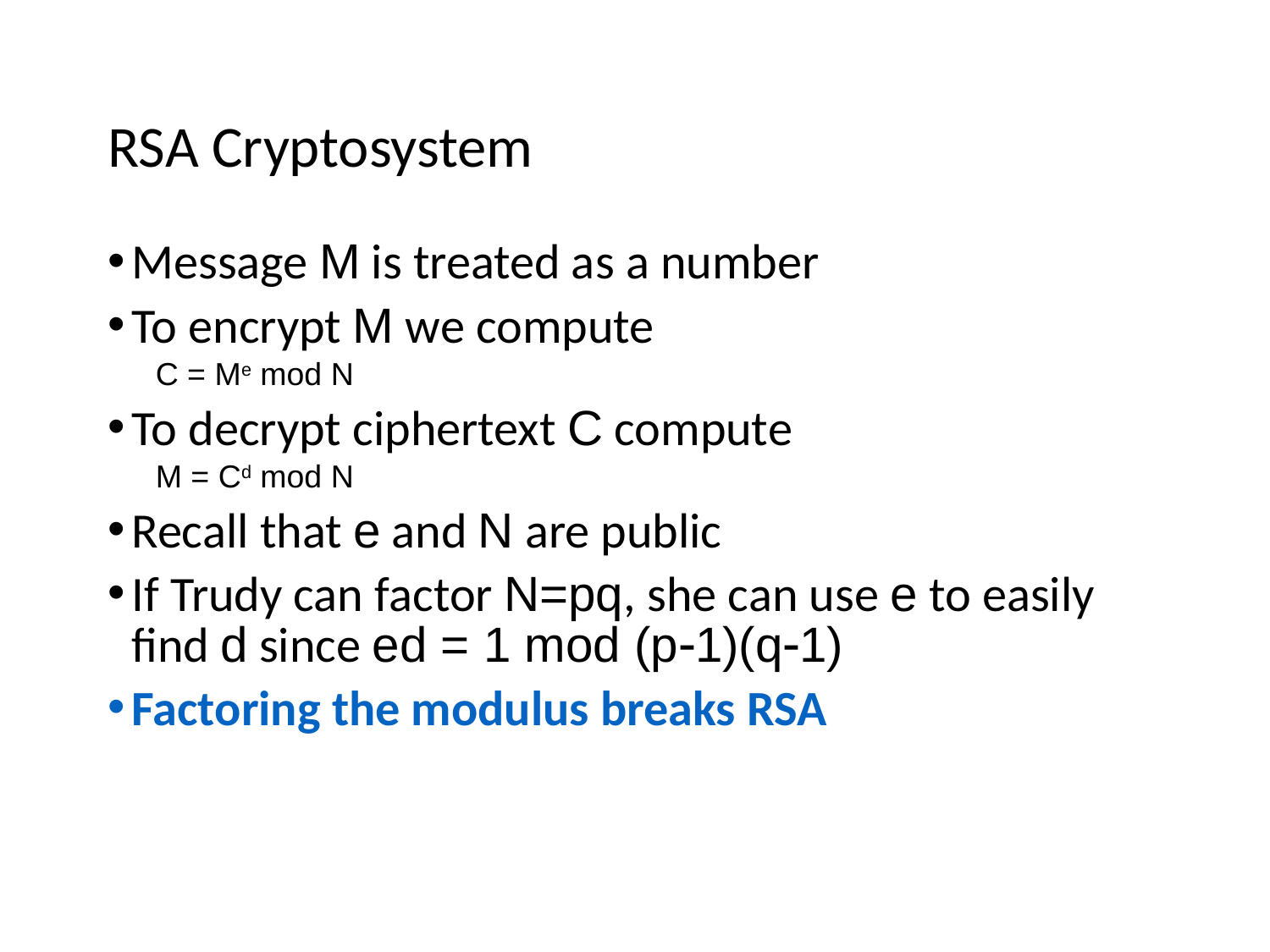

# RSA Cryptosystem
Message M is treated as a number
To encrypt M we compute
C = Me mod N
To decrypt ciphertext C compute
M = Cd mod N
Recall that e and N are public
If Trudy can factor N=pq, she can use e to easily find d since ed = 1 mod (p−1)(q−1)
Factoring the modulus breaks RSA